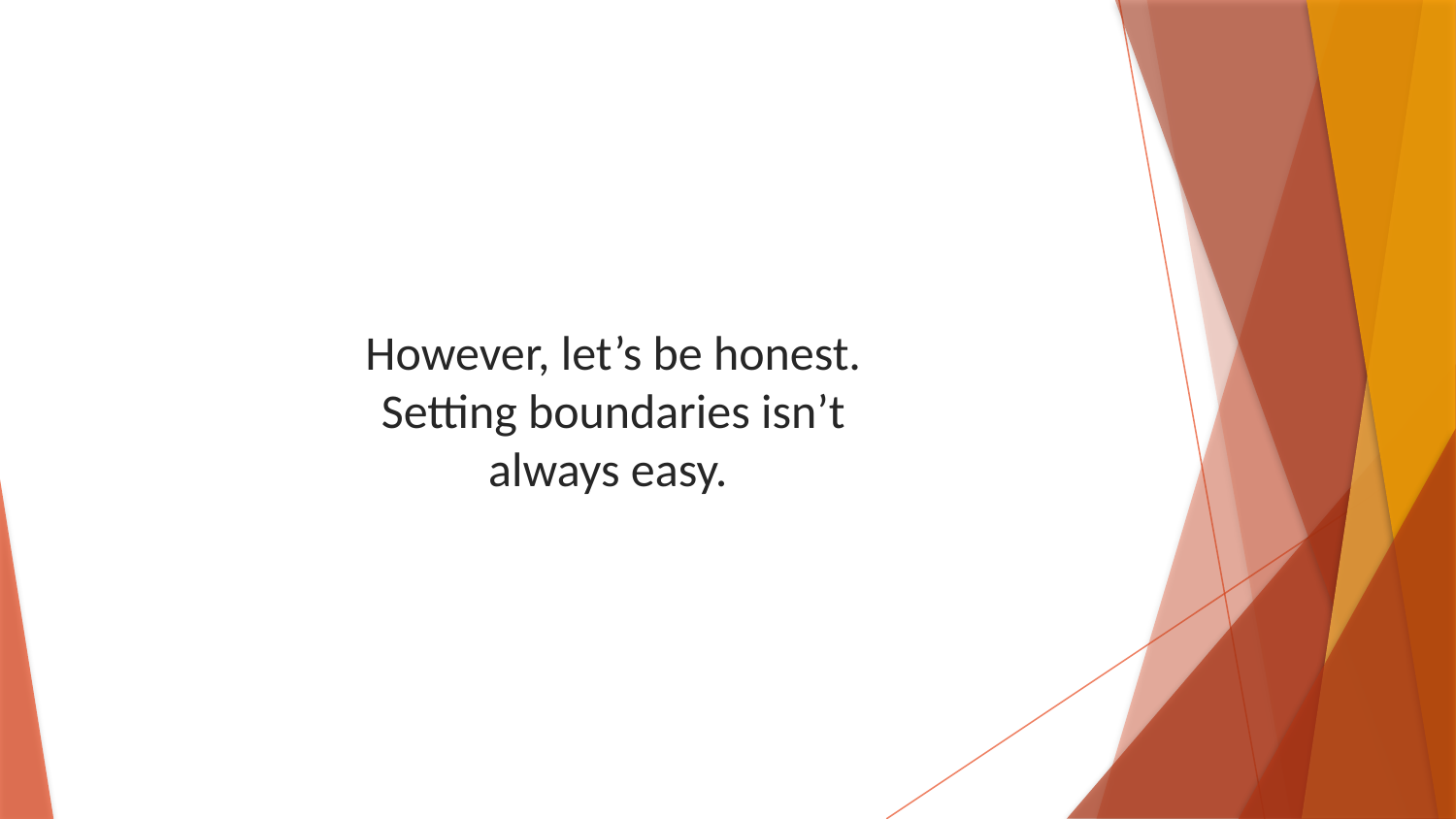

However, let’s be honest. Setting boundaries isn’t always easy.